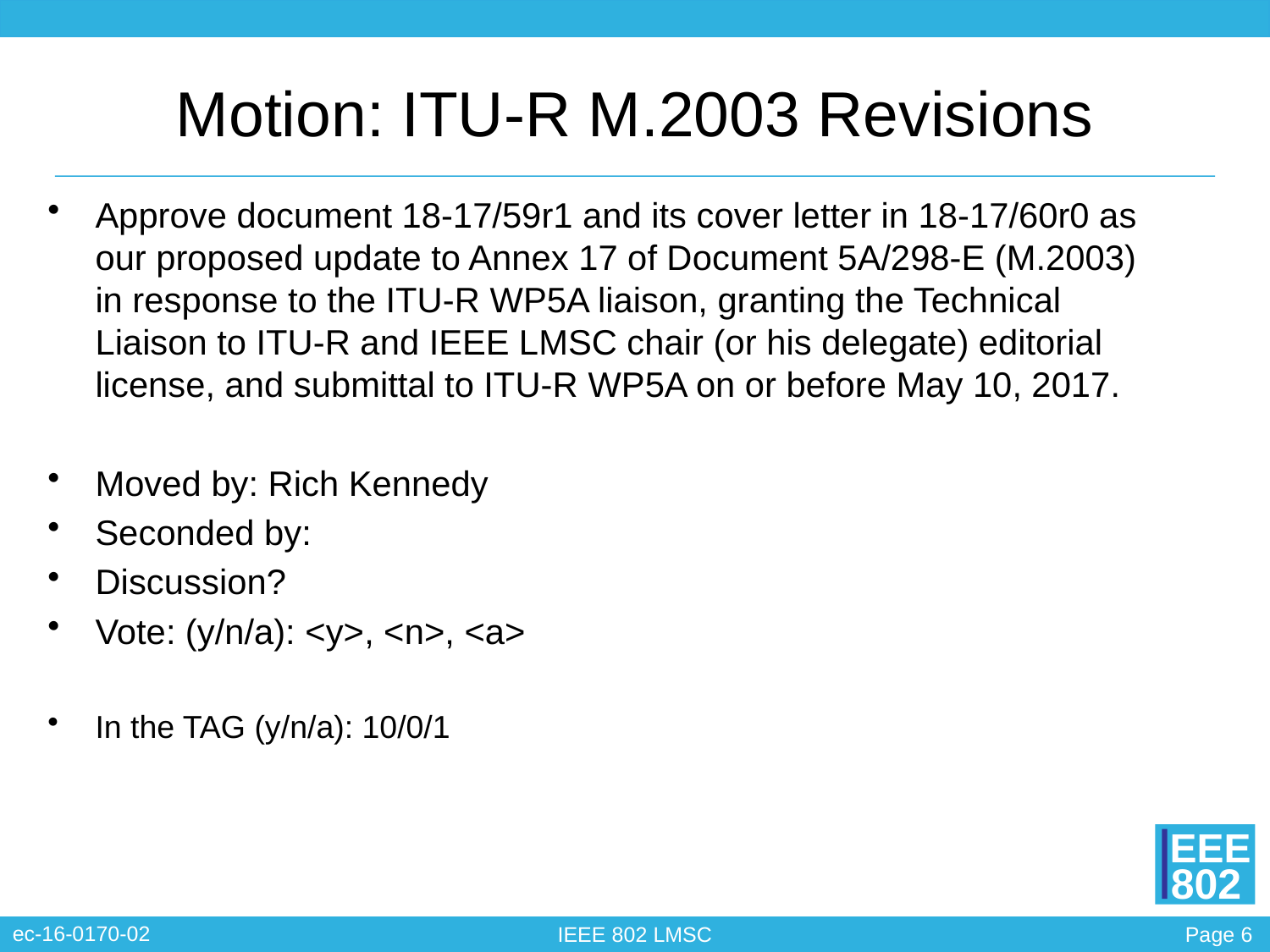

# Motion: ITU-R M.2003 Revisions
Approve document 18-17/59r1 and its cover letter in 18-17/60r0 as our proposed update to Annex 17 of Document 5A/298-E (M.2003) in response to the ITU-R WP5A liaison, granting the Technical Liaison to ITU-R and IEEE LMSC chair (or his delegate) editorial license, and submittal to ITU-R WP5A on or before May 10, 2017.

Moved by: Rich Kennedy
Seconded by:
Discussion?
Vote: (y/n/a): <y>, <n>, <a>

In the TAG (y/n/a): 10/0/1